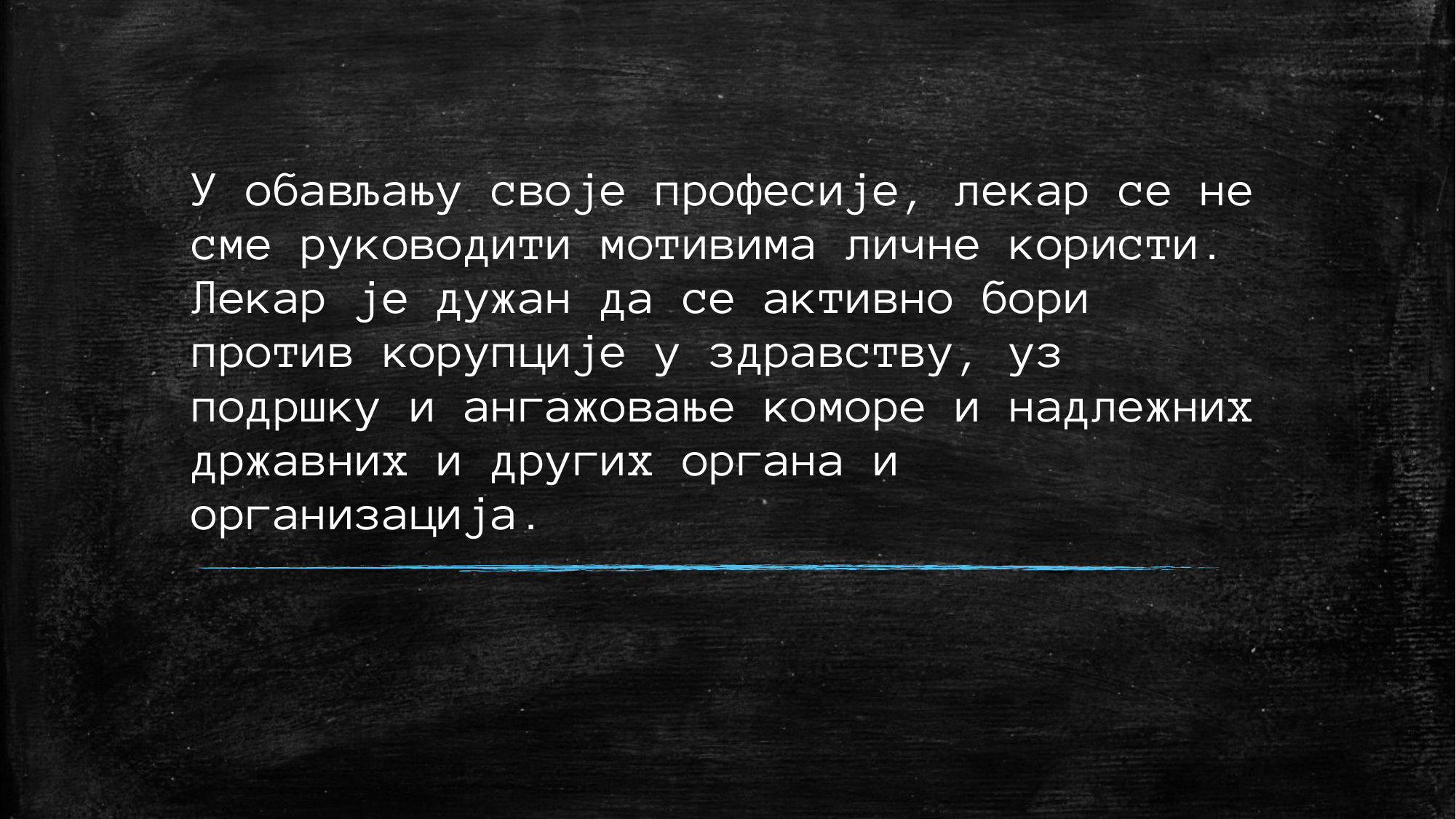

# У обављању своје професије, лекар се не сме руководити мотивима личне користи. Лекар је дужан да се активно бори против корупције у здравству, уз подршку и ангажовање коморе и надлежних државних и других органа и организација.